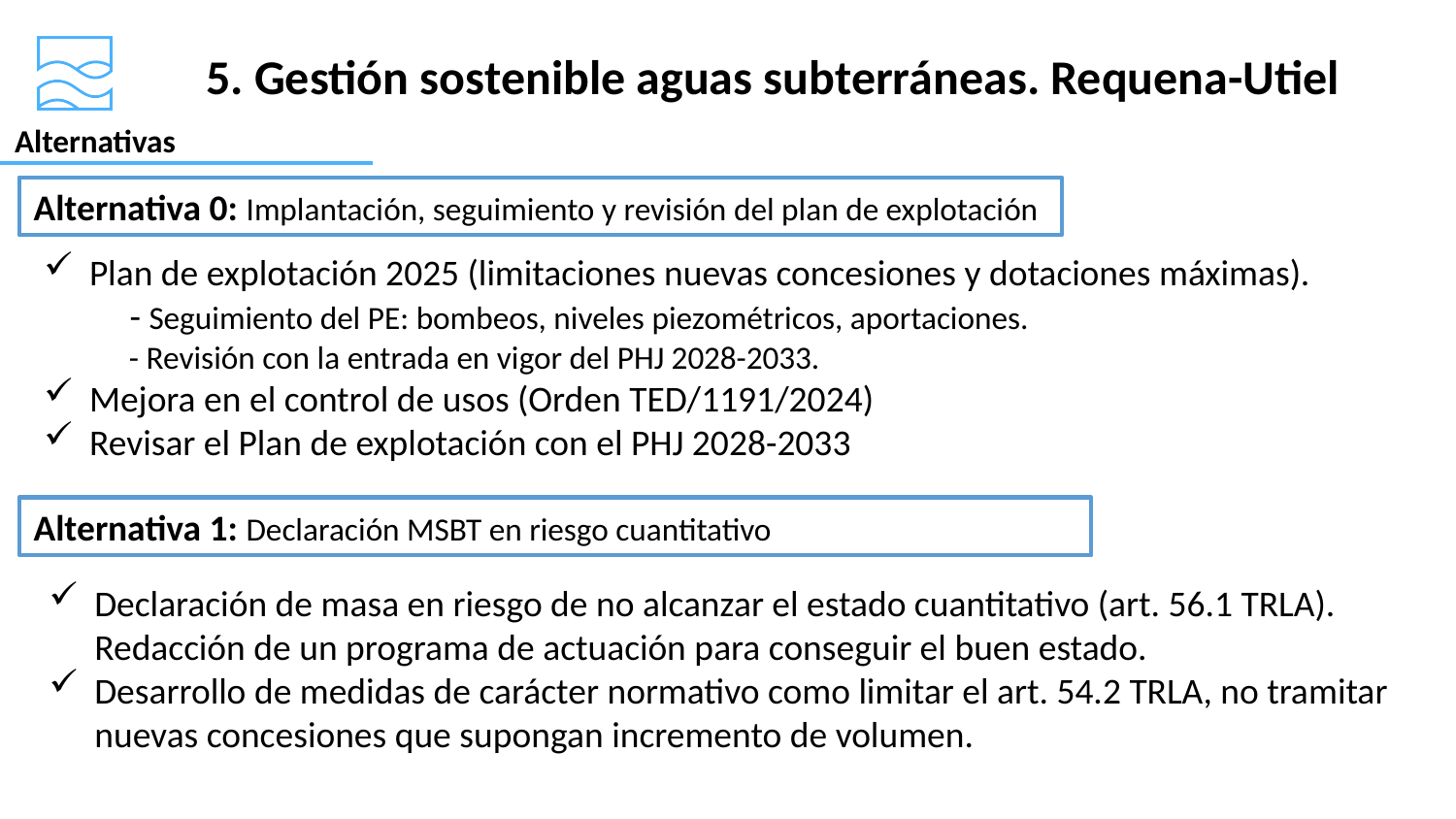

5. Gestión sostenible aguas subterráneas. Requena-Utiel
Alternativas
Alternativa 0: Implantación, seguimiento y revisión del plan de explotación
Plan de explotación 2025 (limitaciones nuevas concesiones y dotaciones máximas).
       - Seguimiento del PE: bombeos, niveles piezométricos, aportaciones.
	- Revisión con la entrada en vigor del PHJ 2028-2033.
Mejora en el control de usos (Orden TED/1191/2024)
Revisar el Plan de explotación con el PHJ 2028-2033
Alternativa 1: Declaración MSBT en riesgo cuantitativo
Declaración de masa en riesgo de no alcanzar el estado cuantitativo (art. 56.1 TRLA). Redacción de un programa de actuación para conseguir el buen estado.
Desarrollo de medidas de carácter normativo como limitar el art. 54.2 TRLA, no tramitar nuevas concesiones que supongan incremento de volumen.